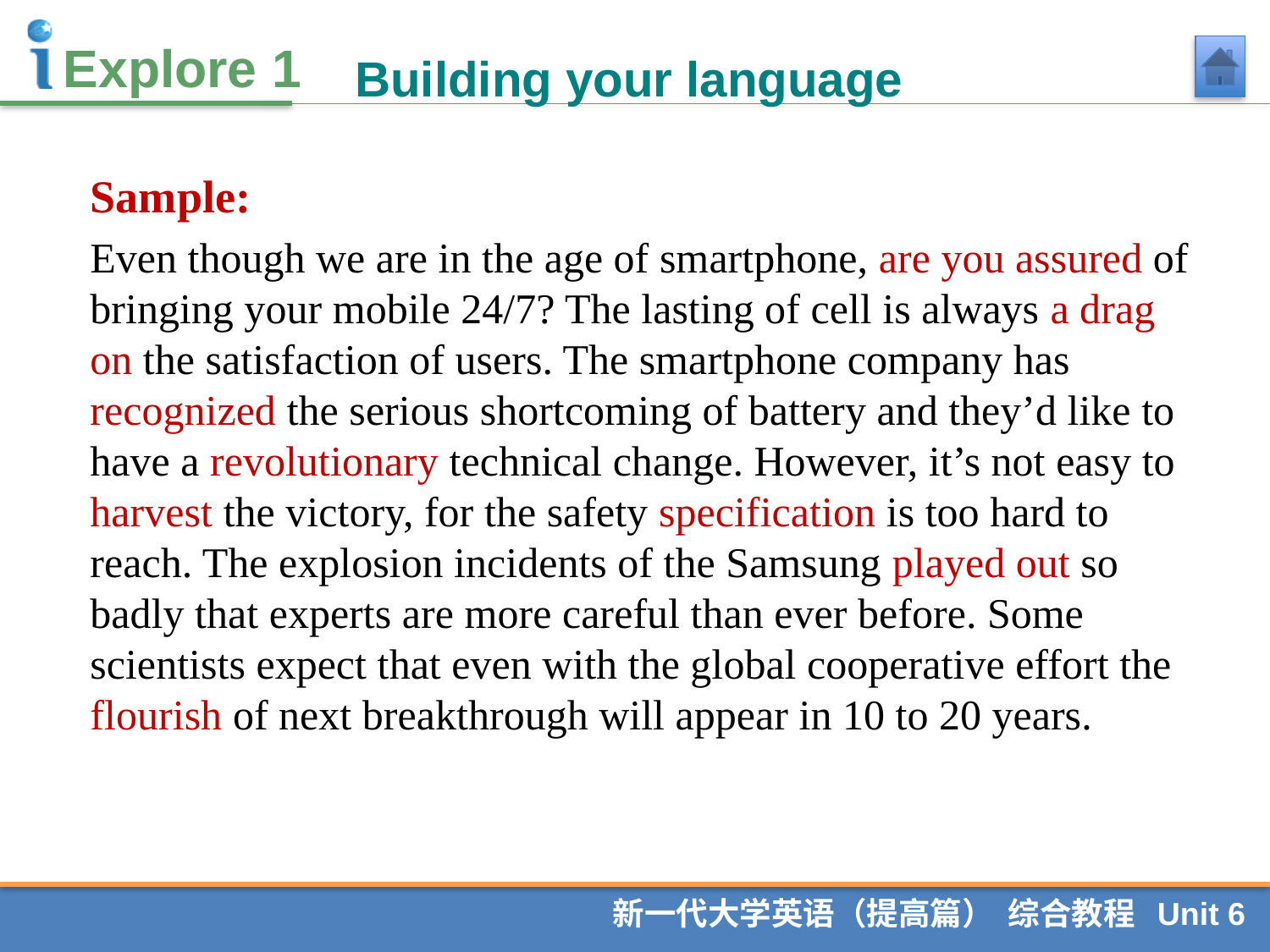

Building your language
Sample:
Even though we are in the age of smartphone, are you assured of bringing your mobile 24/7? The lasting of cell is always a drag on the satisfaction of users. The smartphone company has recognized the serious shortcoming of battery and they’d like to have a revolutionary technical change. However, it’s not easy to harvest the victory, for the safety specification is too hard to reach. The explosion incidents of the Samsung played out so badly that experts are more careful than ever before. Some scientists expect that even with the global cooperative effort the flourish of next breakthrough will appear in 10 to 20 years.